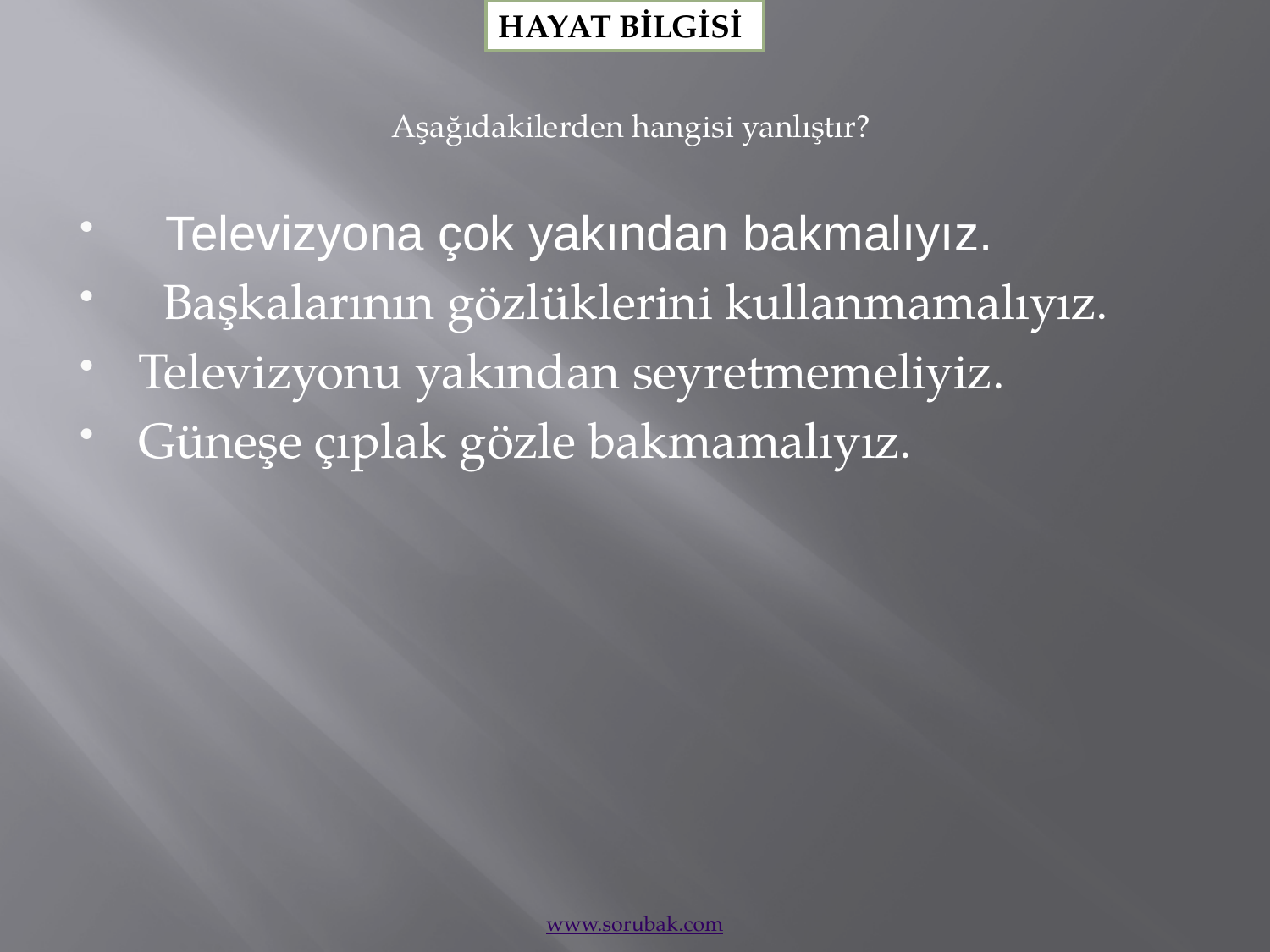

HAYAT BİLGİSİ
Aşağıdakilerden hangisi yanlıştır?
  Televizyona çok yakından bakmalıyız.
  Başkalarının gözlüklerini kullanmamalıyız.
Televizyonu yakından seyretmemeliyiz.
Güneşe çıplak gözle bakmamalıyız.
www.sorubak.com